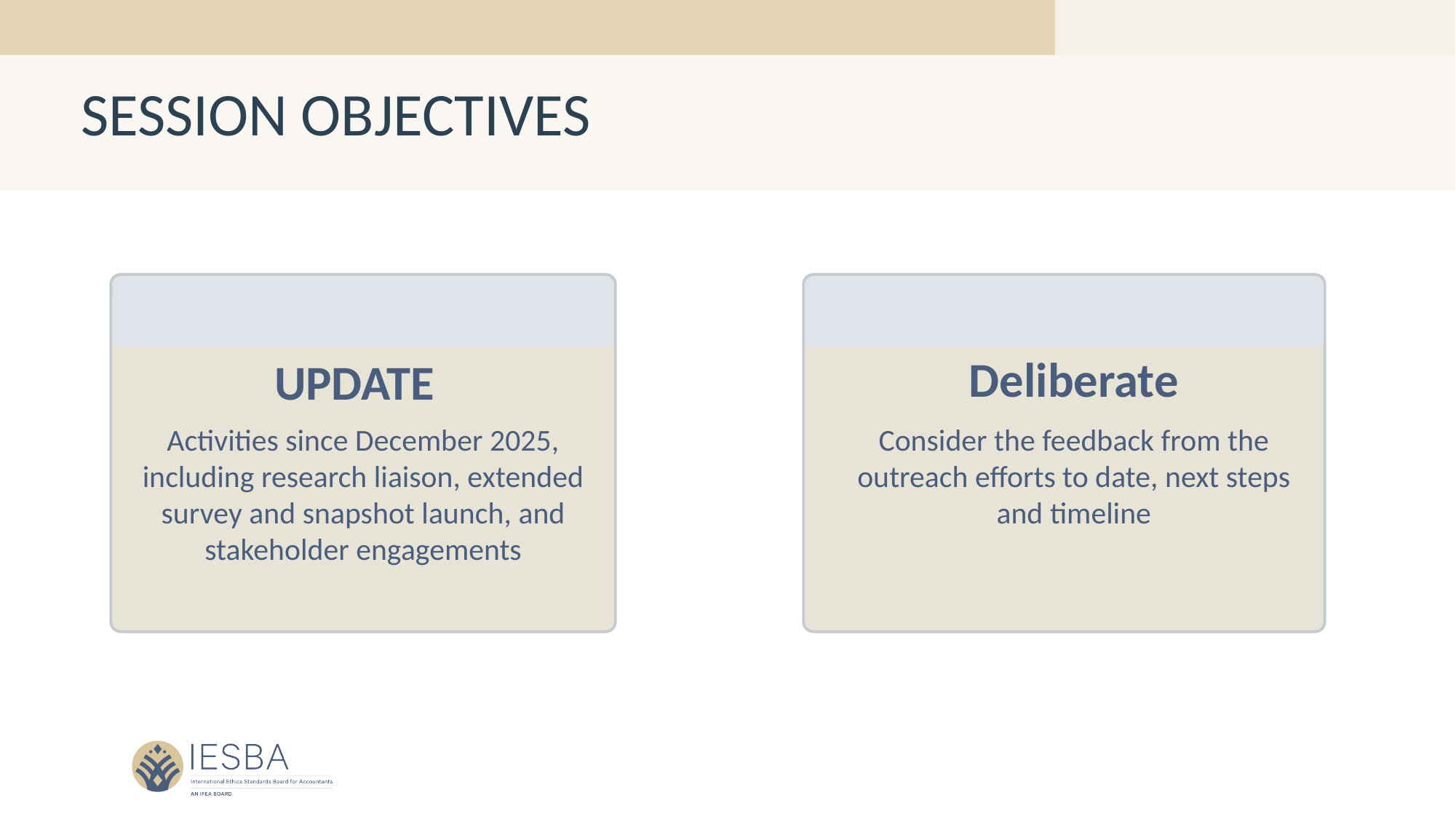

# SESSION OBJECTIVES

Deliberate
UPDATE
Activities since December 2025, including research liaison, extended survey and snapshot launch, and stakeholder engagements
Consider the feedback from the outreach efforts to date, next steps and timeline